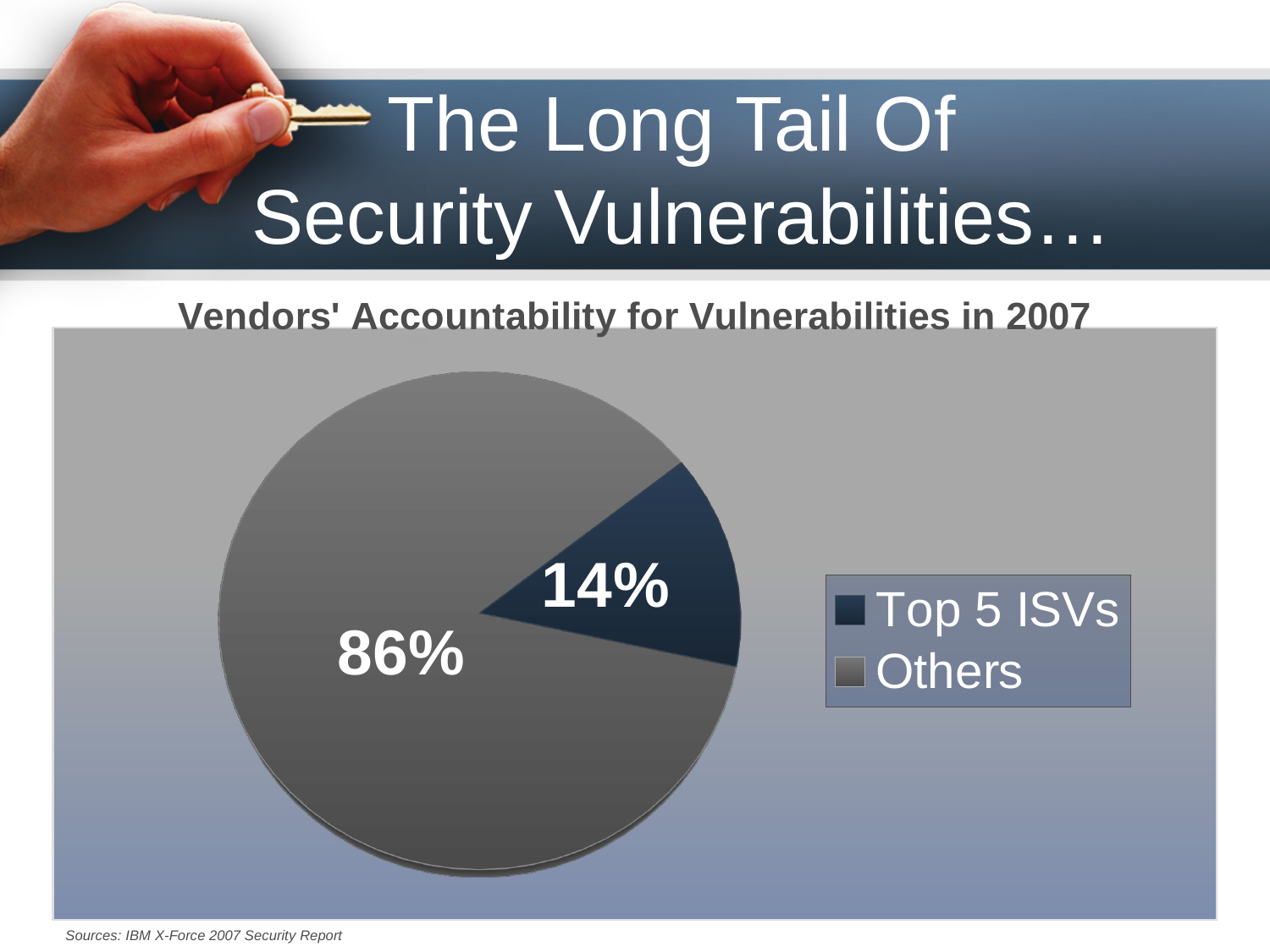

# The Long Tail Of Security Vulnerabilities…

[unsupported chart]

Sources: IBM X-Force 2007 Security Report